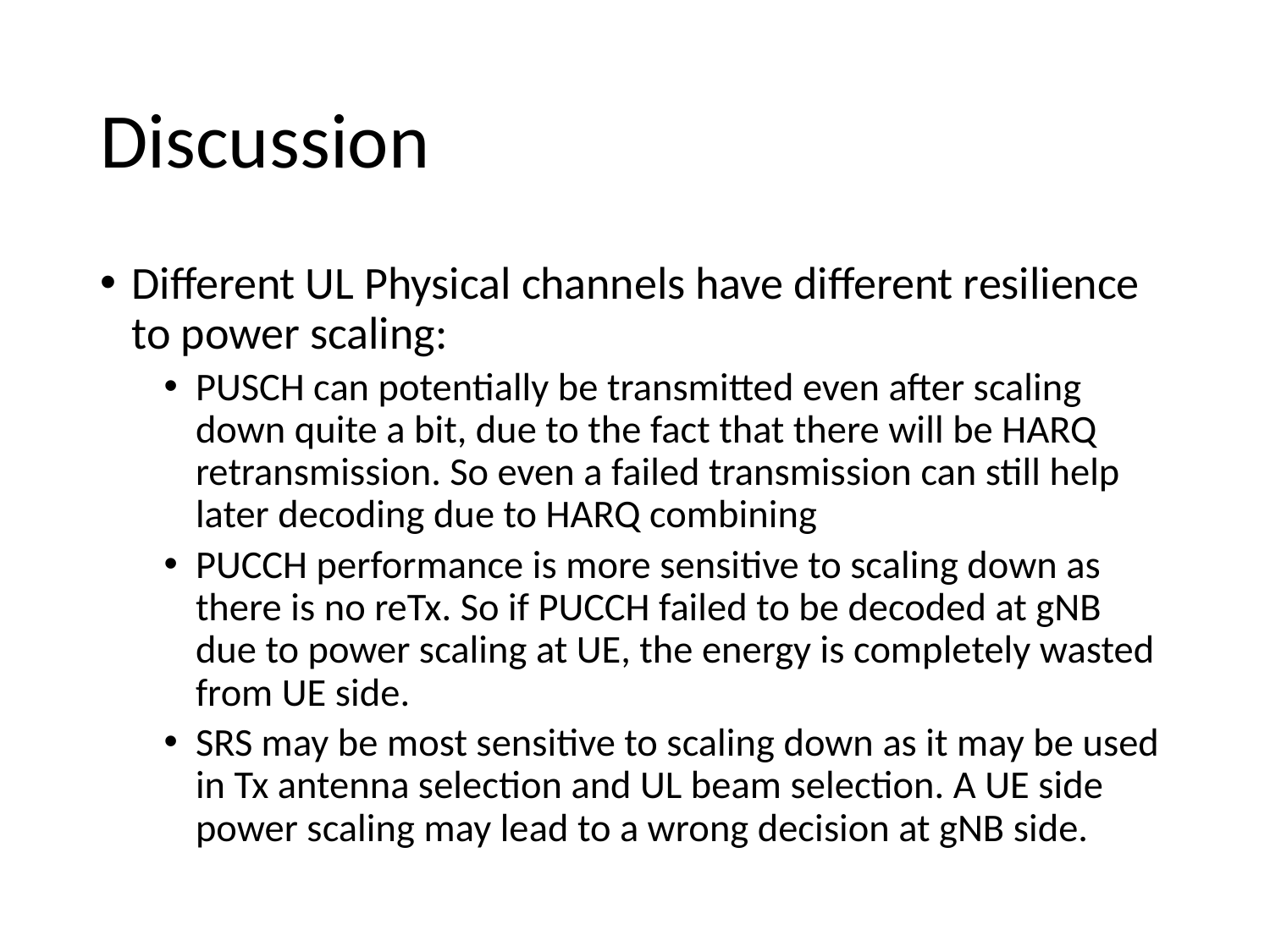

# Discussion
Different UL Physical channels have different resilience to power scaling:
PUSCH can potentially be transmitted even after scaling down quite a bit, due to the fact that there will be HARQ retransmission. So even a failed transmission can still help later decoding due to HARQ combining
PUCCH performance is more sensitive to scaling down as there is no reTx. So if PUCCH failed to be decoded at gNB due to power scaling at UE, the energy is completely wasted from UE side.
SRS may be most sensitive to scaling down as it may be used in Tx antenna selection and UL beam selection. A UE side power scaling may lead to a wrong decision at gNB side.